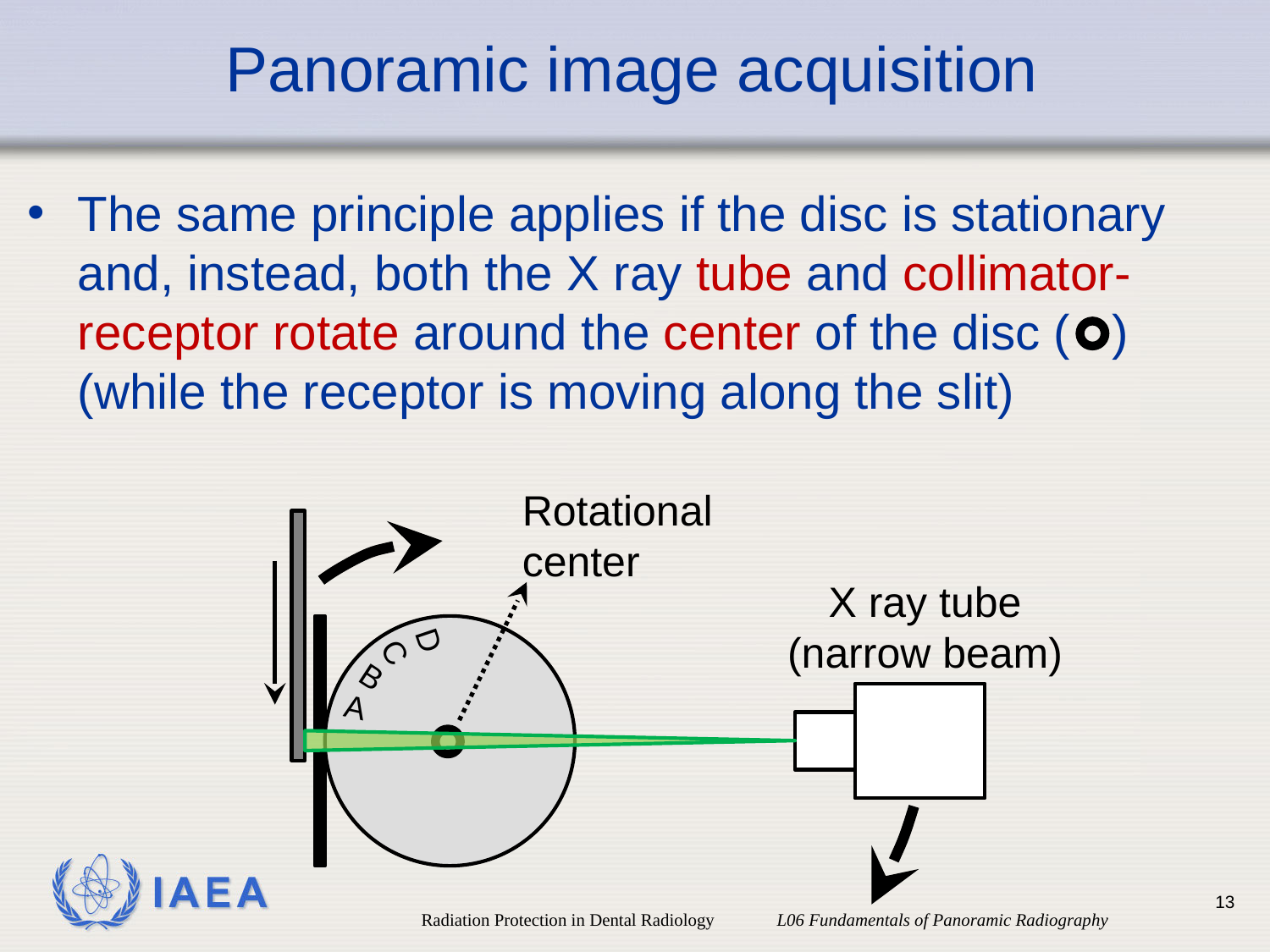

# Panoramic image acquisition
The same principle applies if the disc is stationary and, instead, both the X ray tube and collimator-receptor rotate around the center of the disc (   ) (while the receptor is moving along the slit)

Rotational center

X ray tube (narrow beam)
D

C
B
A

13
Radiation Protection in Dental Radiology              L06 Fundamentals of Panoramic Radiography